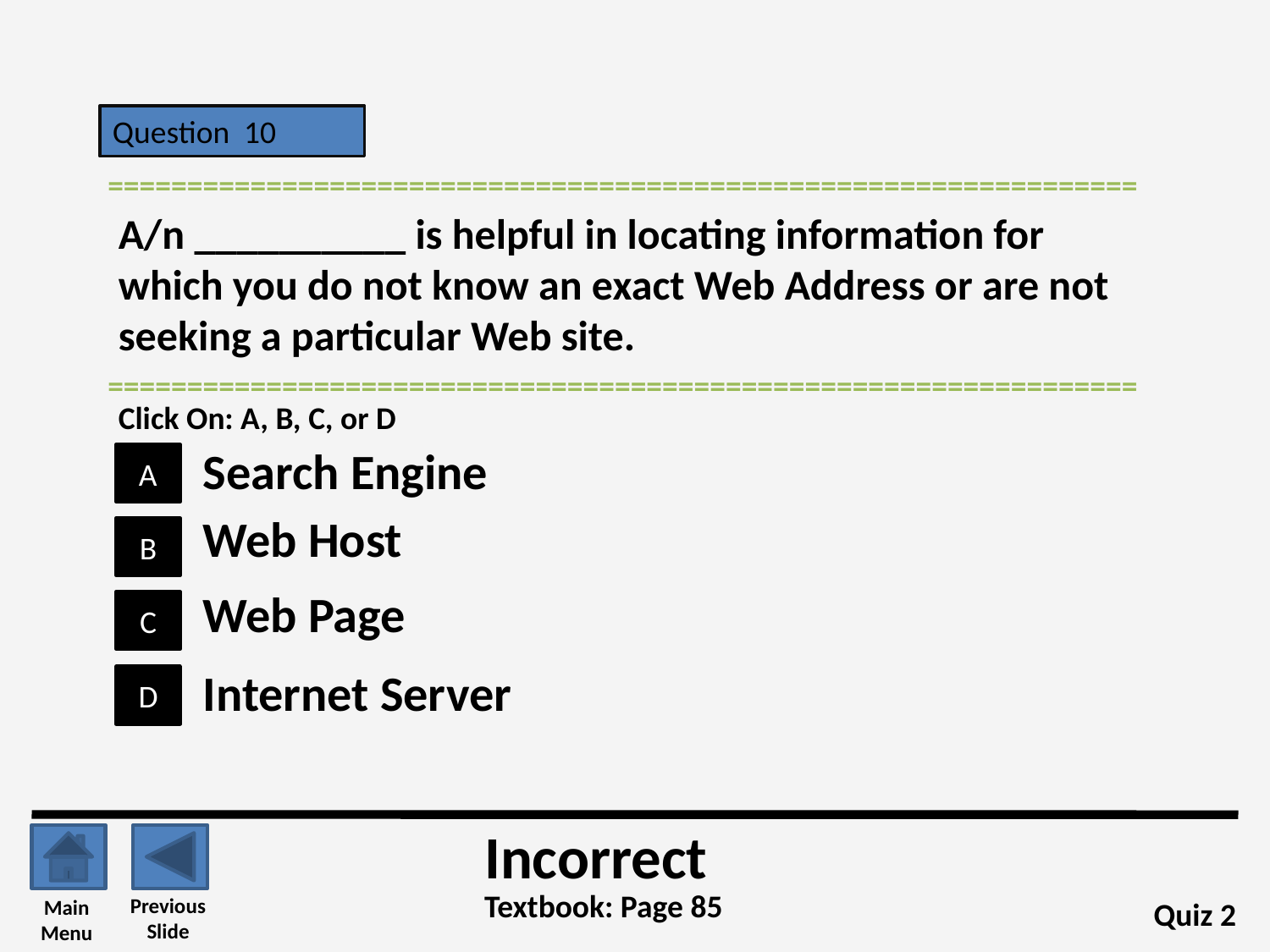

Question  10
=================================================================
A/n __________ is helpful in locating information for which you do not know an exact Web Address or are not seeking a particular Web site.
=================================================================
Click On: A, B, C, or D

Search Engine
A
Web Host
B
Web Page
C
Internet Server
D
Incorrect

Textbook: Page 85
Previous
Slide
Main
Menu
Quiz 2